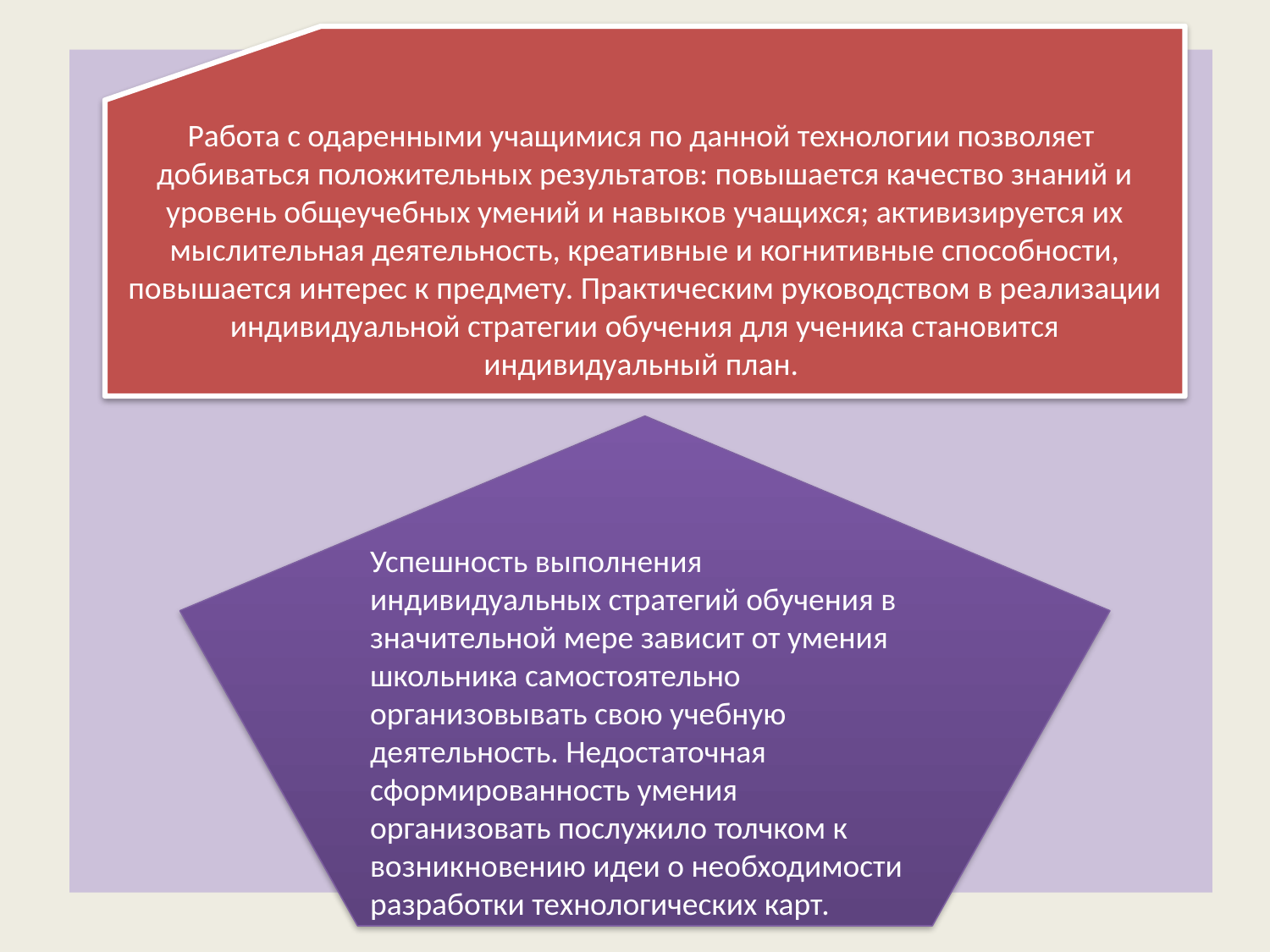

Работа с одаренными учащимися по данной технологии позволяет  добиваться положительных результатов: повышается качество знаний и уровень общеучебных умений и навыков учащихся; активизируется их мыслительная деятельность, креативные и когнитивные способности, повышается интерес к предмету. Практическим руководством в реализации индивидуальной стратегии обучения для ученика становится индивидуальный план.
#

Успешность выполнения индивидуальных стратегий обучения в значительной мере зависит от умения школьника самостоятельно организовывать свою учебную деятельность. Недостаточная сформированность умения организовать послужило толчком к возникновению идеи о необходимости  разработки технологических карт.